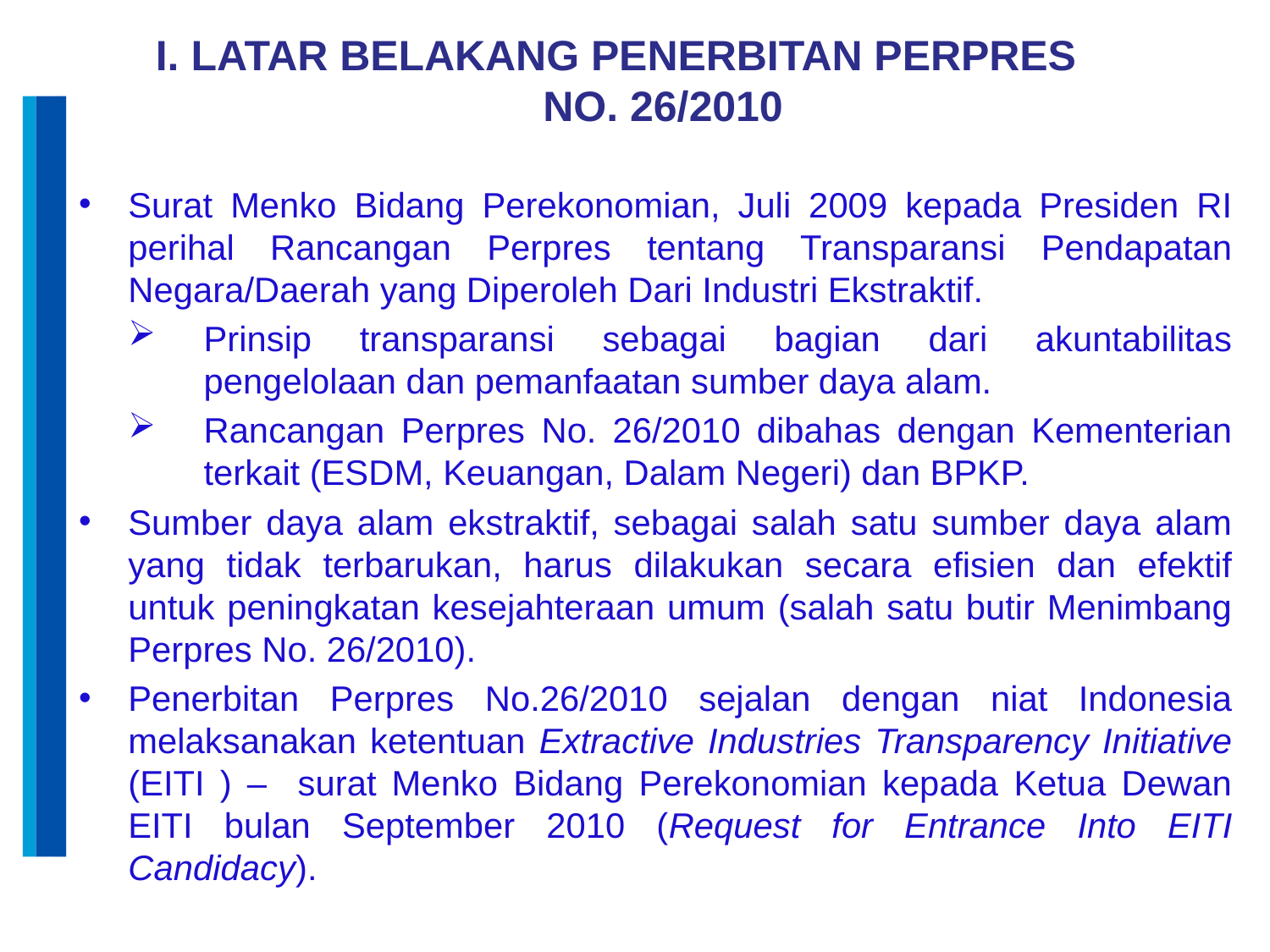

I. LATAR BELAKANG PENERBITAN PERPRES           NO. 26/2010

Surat Menko Bidang Perekonomian, Juli 2009 kepada Presiden RI perihal Rancangan Perpres tentang Transparansi Pendapatan Negara/Daerah yang Diperoleh Dari Industri Ekstraktif.
Prinsip transparansi sebagai bagian dari akuntabilitas pengelolaan dan pemanfaatan sumber daya alam.
Rancangan Perpres No. 26/2010 dibahas dengan Kementerian terkait (ESDM, Keuangan, Dalam Negeri) dan BPKP.
Sumber daya alam ekstraktif, sebagai salah satu sumber daya alam yang tidak terbarukan, harus dilakukan secara efisien dan efektif untuk peningkatan kesejahteraan umum (salah satu butir Menimbang Perpres No. 26/2010).
Penerbitan Perpres No.26/2010 sejalan dengan niat Indonesia melaksanakan ketentuan Extractive Industries Transparency Initiative (EITI ) –  surat Menko Bidang Perekonomian kepada Ketua Dewan EITI bulan September 2010 (Request for Entrance Into EITI Candidacy).